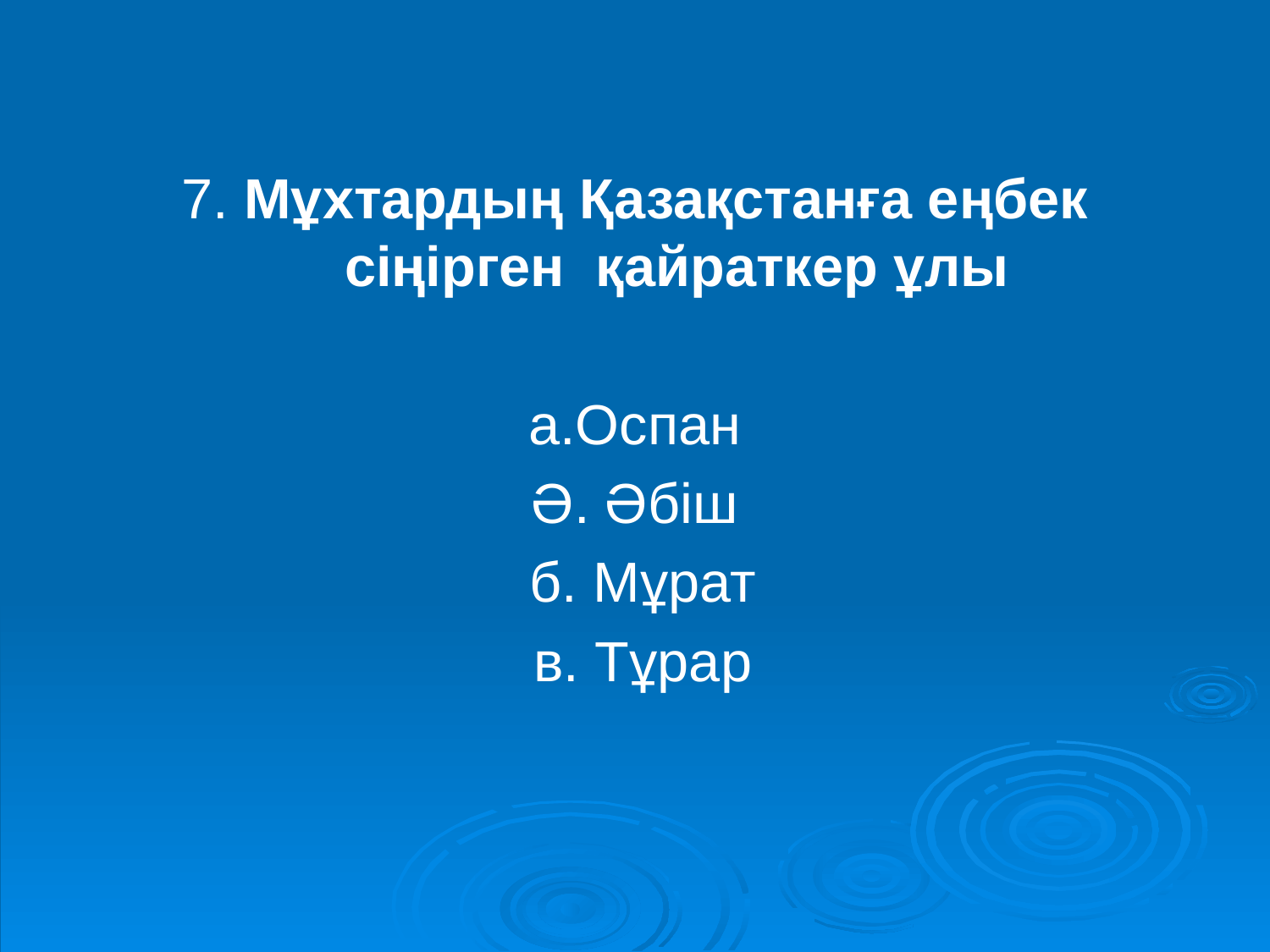

7. Мұхтардың Қазақстанға еңбек сіңірген  қайраткер ұлы

а.Оспан
Ә. Әбіш
 б. Мұрат
 в. Тұрар